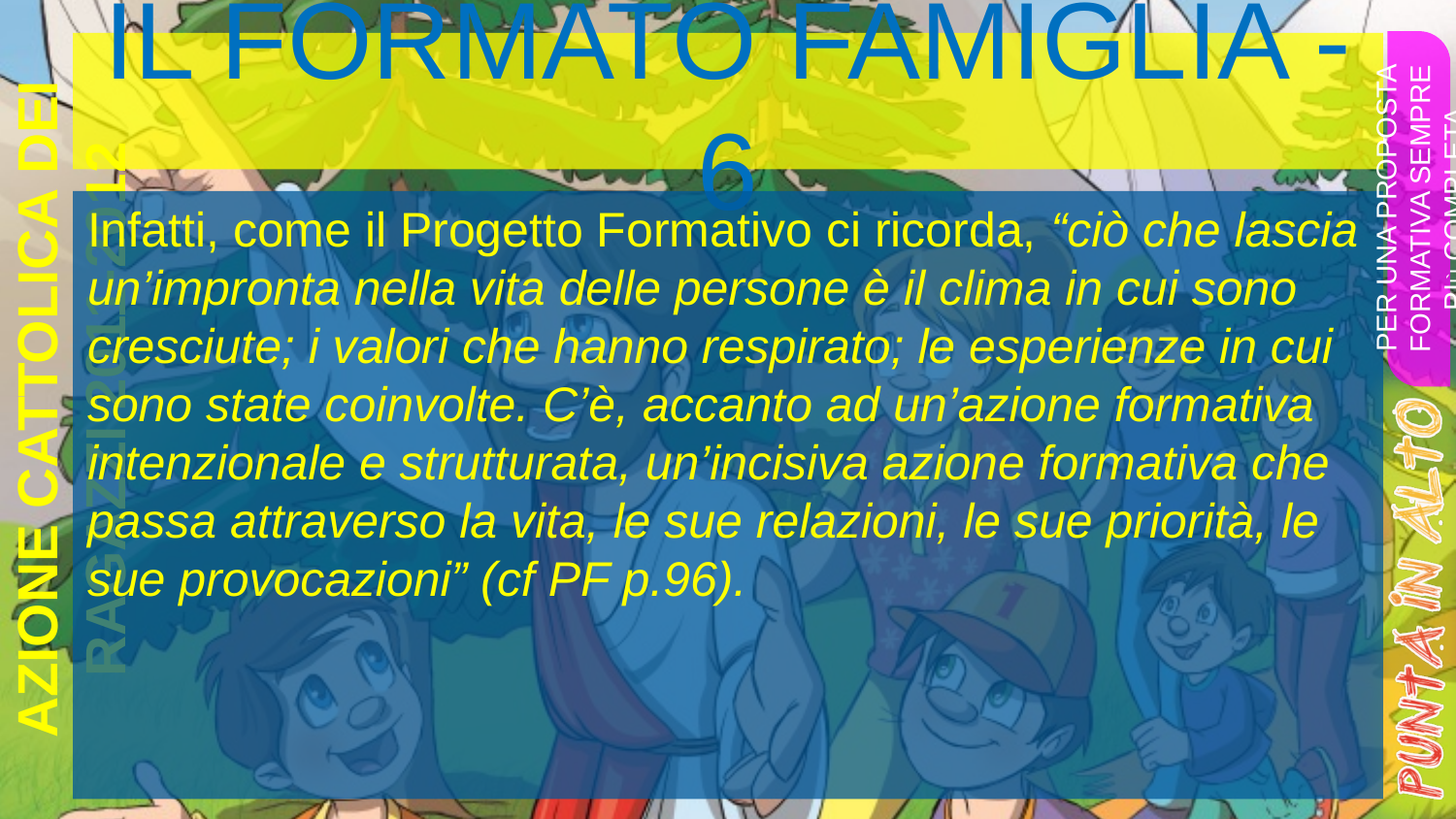

# IL FORMATO FAMIGLIA - 6
PER UNA PROPOSTA FORMATIVA SEMPRE PIÙ COMPLETA
Infatti, come il Progetto Formativo ci ricorda, “ciò che lascia un’impronta nella vita delle persone è il clima in cui sono cresciute; i valori che hanno respirato; le esperienze in cui sono state coinvolte. C’è, accanto ad un’azione formativa intenzionale e strutturata, un’incisiva azione formativa che passa attraverso la vita, le sue relazioni, le sue priorità, le sue provocazioni” (cf PF p.96).